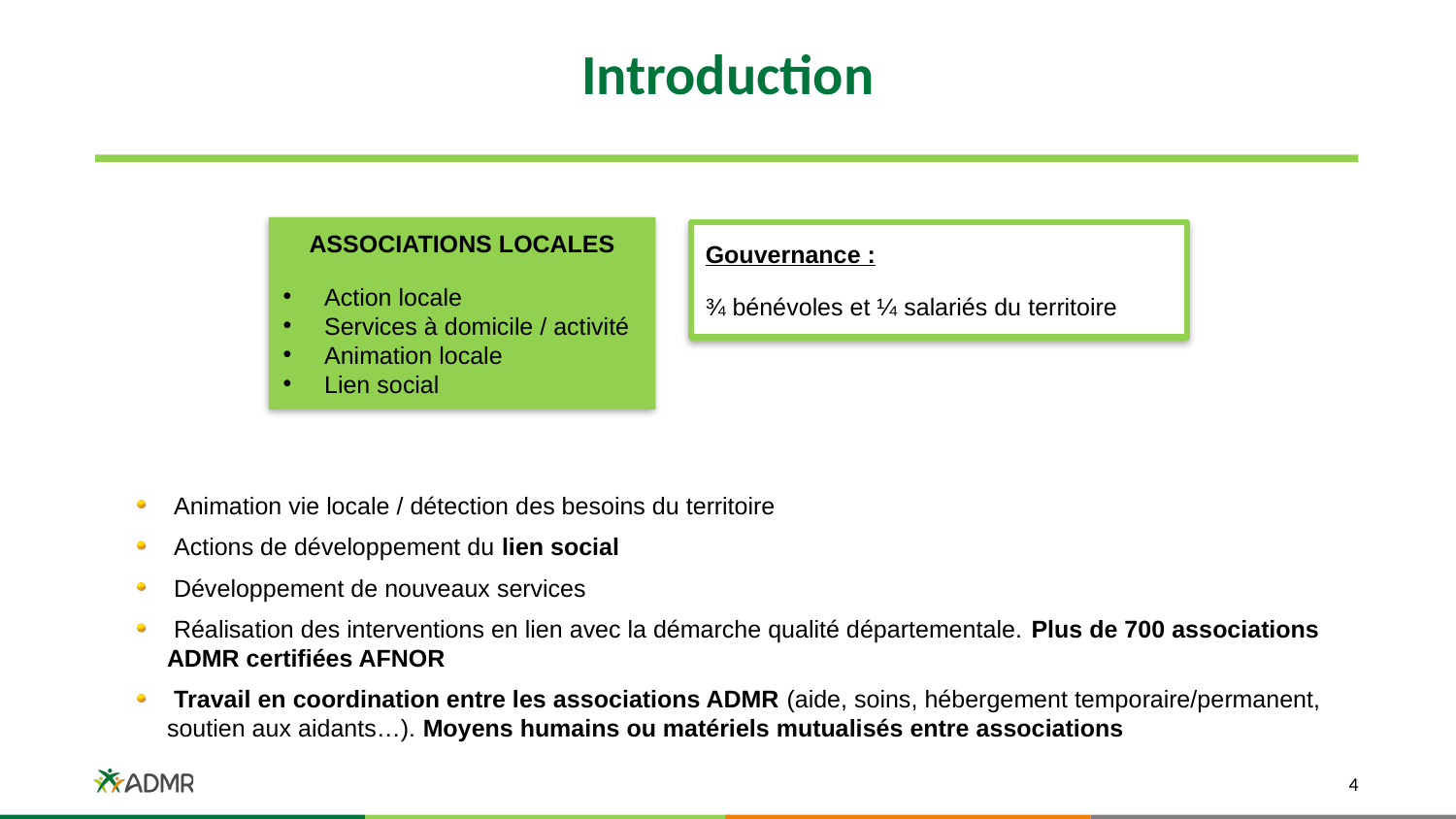

# Introduction
ASSOCIATIONS LOCALES

 Action locale
 Services à domicile / activité
 Animation locale
 Lien social
Gouvernance :

¾ bénévoles et ¼ salariés du territoire
 Animation vie locale / détection des besoins du territoire
 Actions de développement du lien social
 Développement de nouveaux services
 Réalisation des interventions en lien avec la démarche qualité départementale. Plus de 700 associations ADMR certifiées AFNOR
 Travail en coordination entre les associations ADMR (aide, soins, hébergement temporaire/permanent, soutien aux aidants…). Moyens humains ou matériels mutualisés entre associations